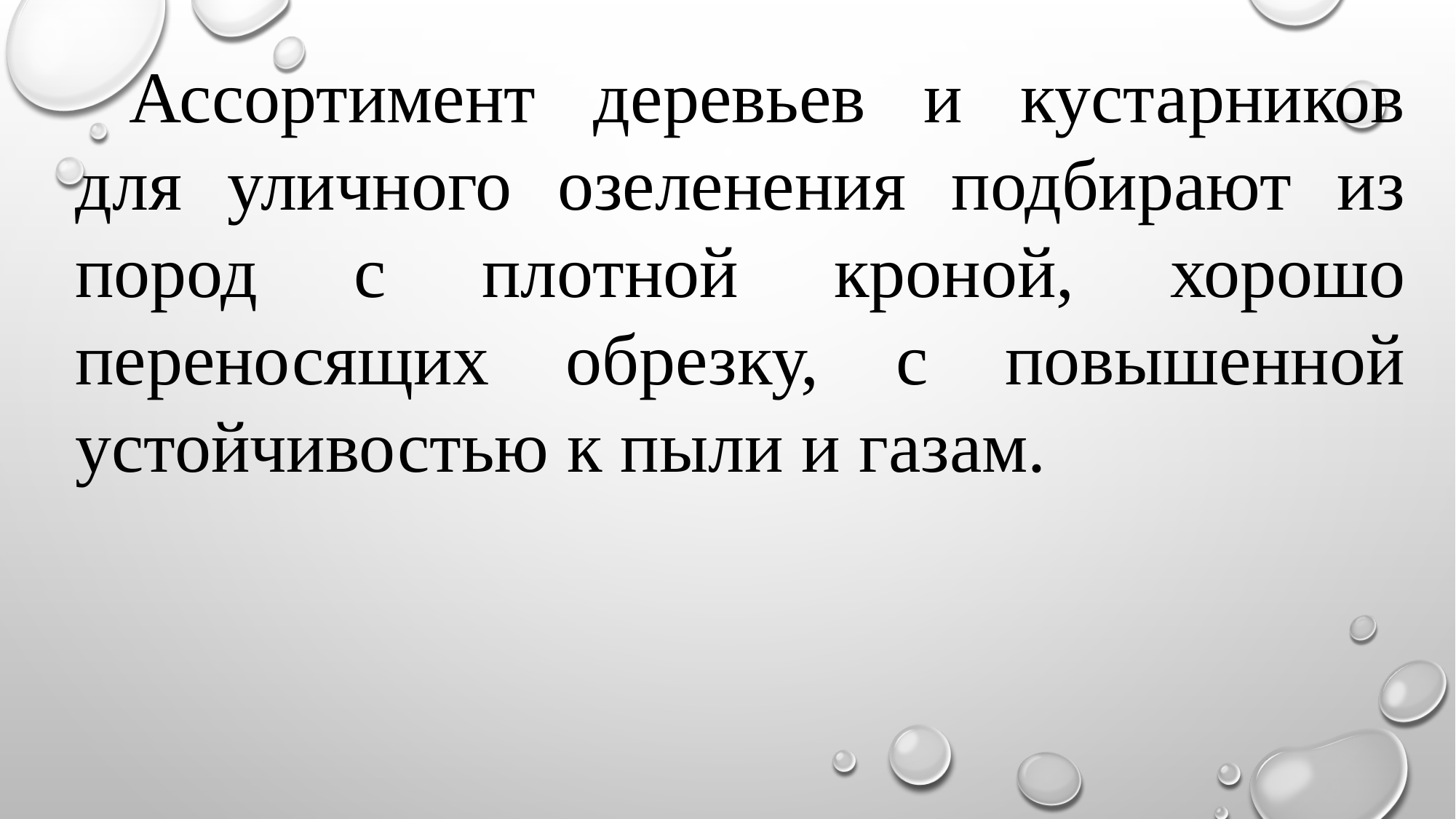

Ассортимент деревьев и кустарников для уличного озеленения подбирают из пород с плотной кроной, хорошо переносящих обрезку, с повышенной устойчивостью к пыли и газам.